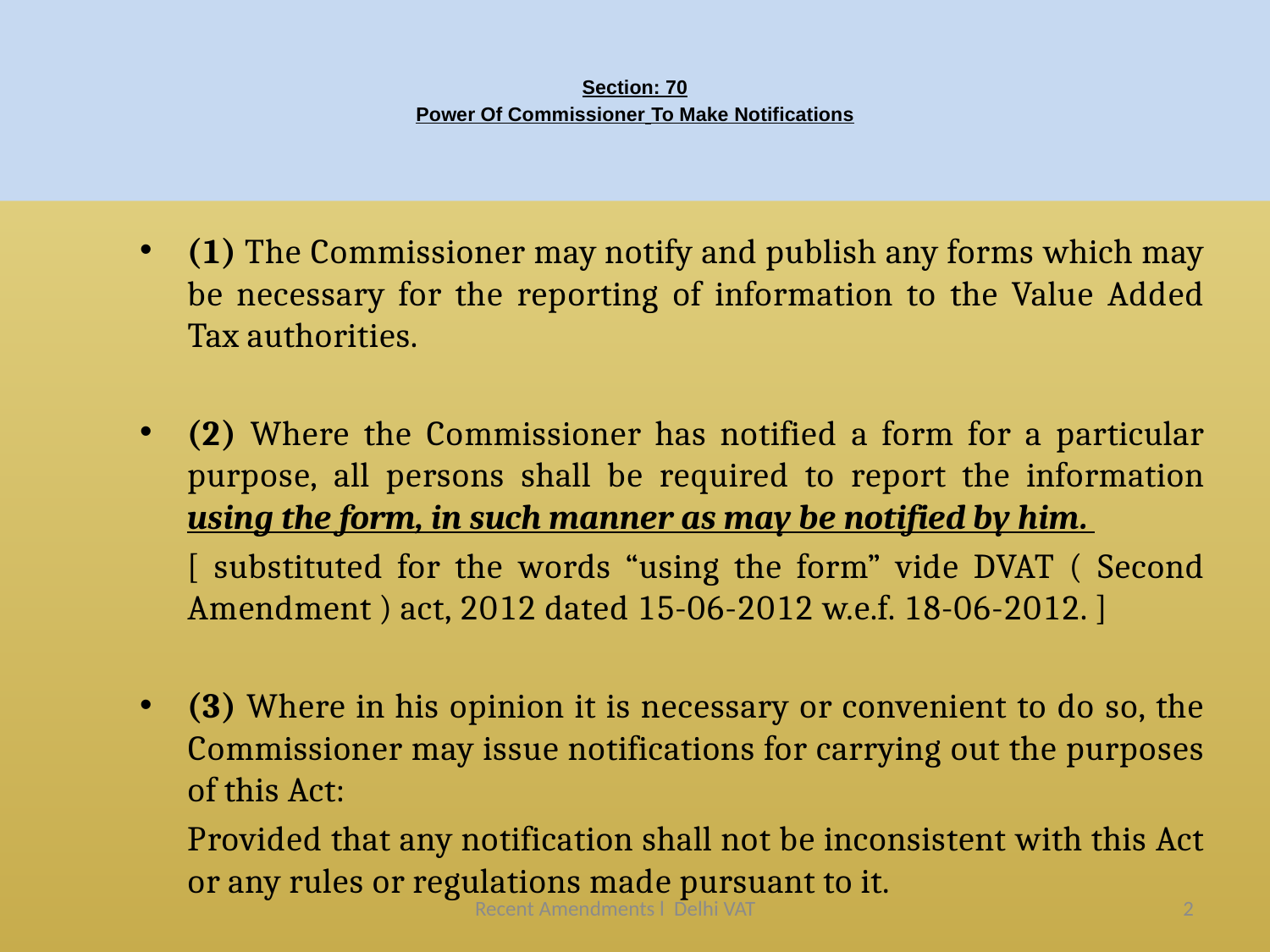

# Section: 70 Power Of Commissioner To Make Notifications
(1) The Commissioner may notify and publish any forms which may be necessary for the reporting of information to the Value Added Tax authorities.

(2) Where the Commissioner has notified a form for a particular purpose, all persons shall be required to report the information using the form, in such manner as may be notified by him.
	[ substituted for the words “using the form” vide DVAT ( Second Amendment ) act, 2012 dated 15-06-2012 w.e.f. 18-06-2012. ]

(3) Where in his opinion it is necessary or convenient to do so, the Commissioner may issue notifications for carrying out the purposes of this Act:
	Provided that any notification shall not be inconsistent with this Act or any rules or regulations made pursuant to it.

Recent Amendments l  Delhi VAT
2